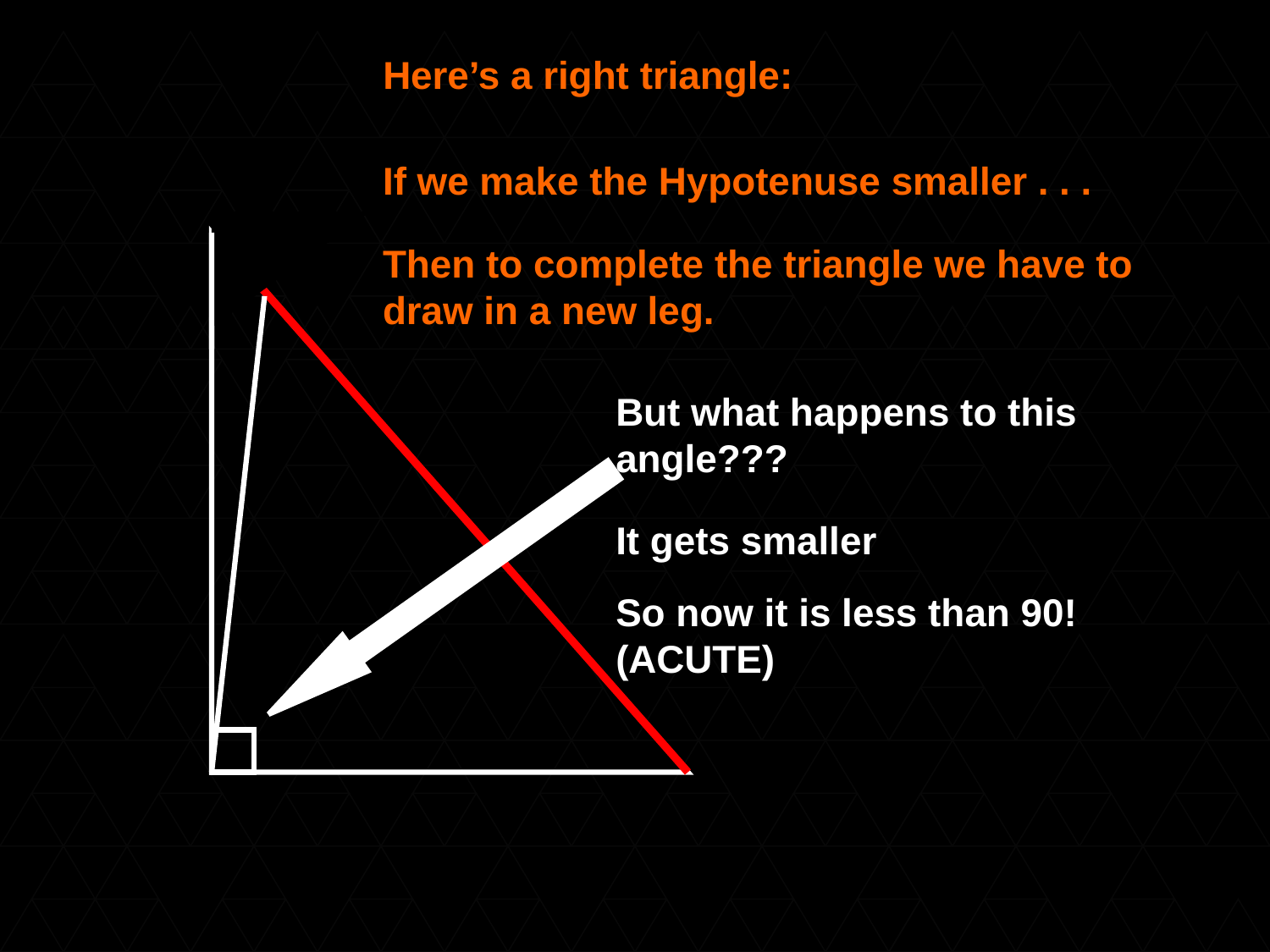

Here’s a right triangle:
If we make the Hypotenuse smaller . . .

Then to complete the triangle we have to draw in a new leg.

But what happens to this angle???
It gets smaller

So now it is less than 90!
(ACUTE)